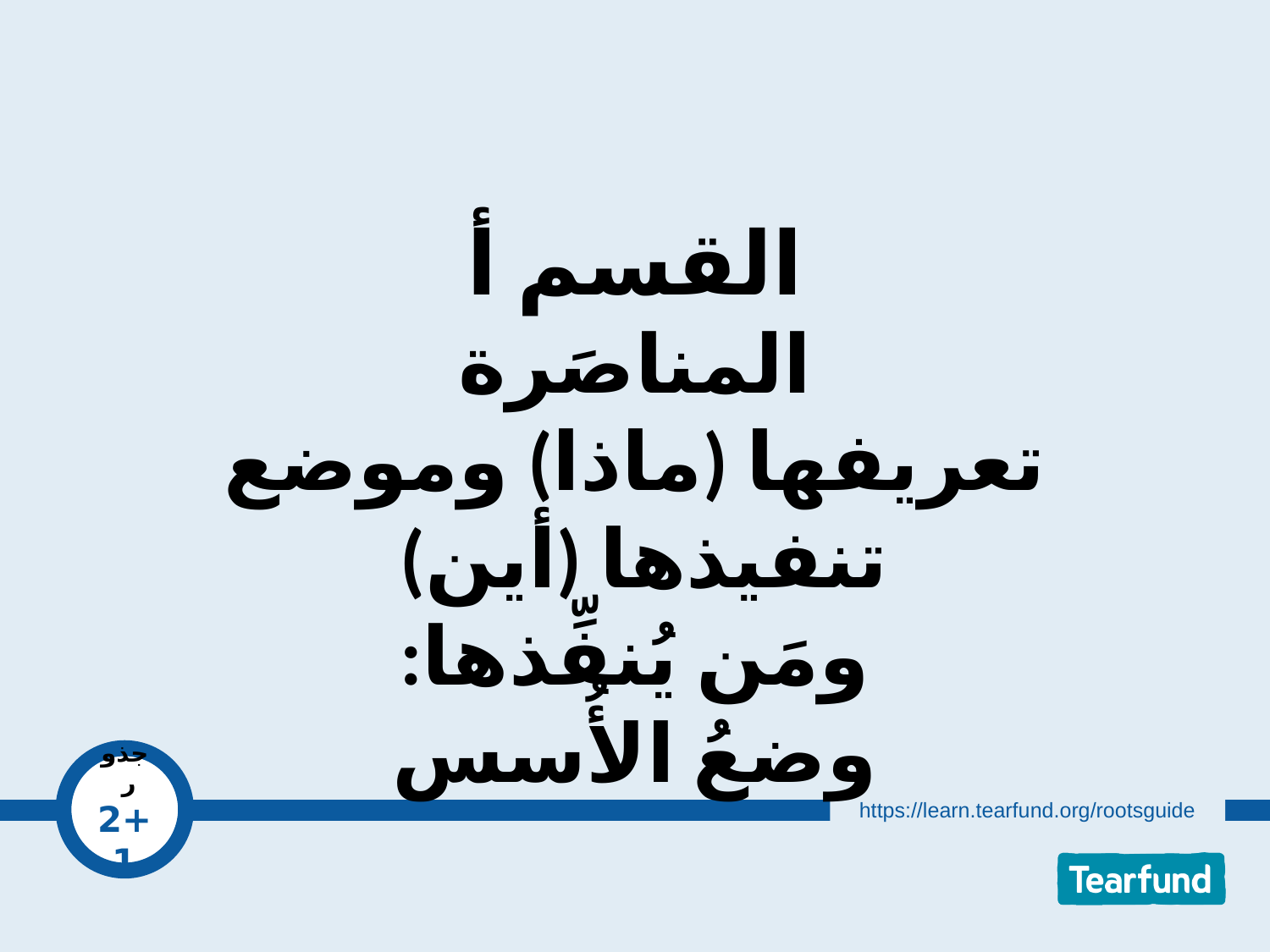

القسم أ
المناصَرة
تعريفها (ماذا) وموضع تنفيذها (أين)
ومَن يُنفِّذها:
وضعُ الأُسس